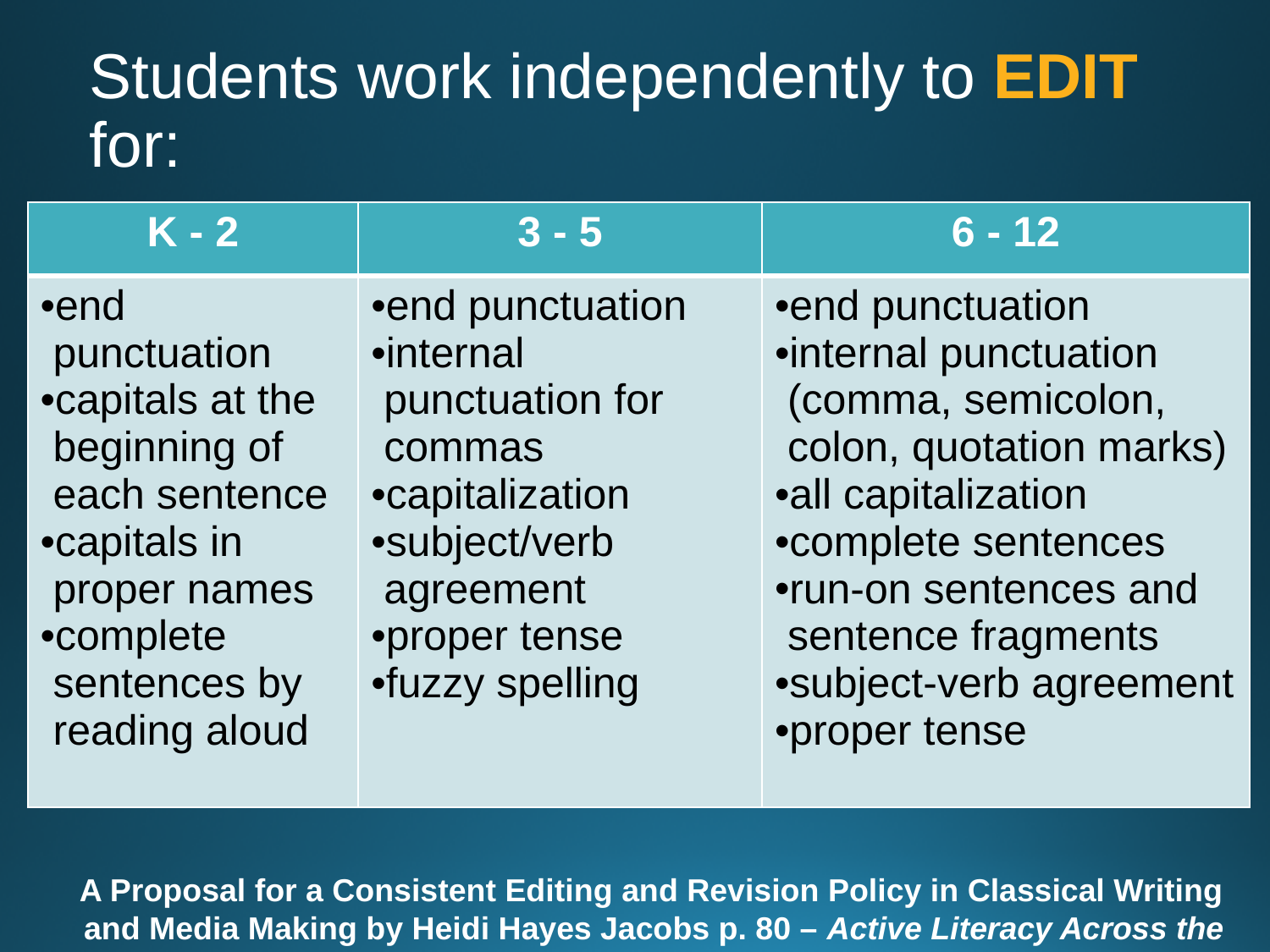

# Students work independently to EDIT for:
| K - 2 | 3 - 5 | 6 - 12 |
| --- | --- | --- |
| end punctuation capitals at the beginning of each sentence capitals in proper names complete sentences by reading aloud | end punctuation internal punctuation for commas capitalization subject/verb agreement proper tense fuzzy spelling | end punctuation internal punctuation (comma, semicolon, colon, quotation marks) all capitalization complete sentences run-on sentences and sentence fragments subject-verb agreement proper tense |
A Proposal for a Consistent Editing and Revision Policy in Classical Writing and Media Making by Heidi Hayes Jacobs p. 80 – Active Literacy Across the Curriculum